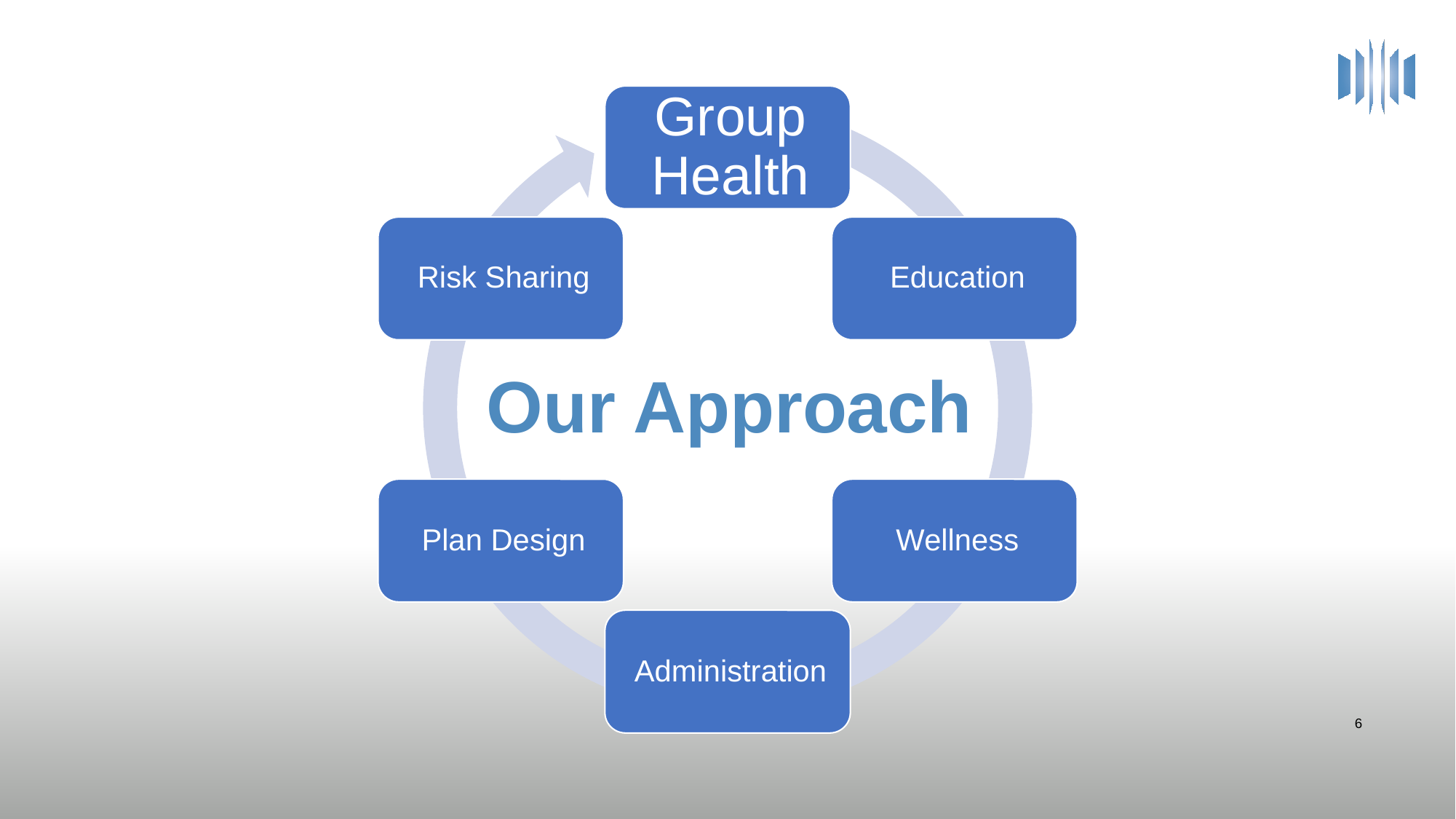

Group Health
Education
Wellness
Administration
Plan Design
Risk Sharing
# Our Approach